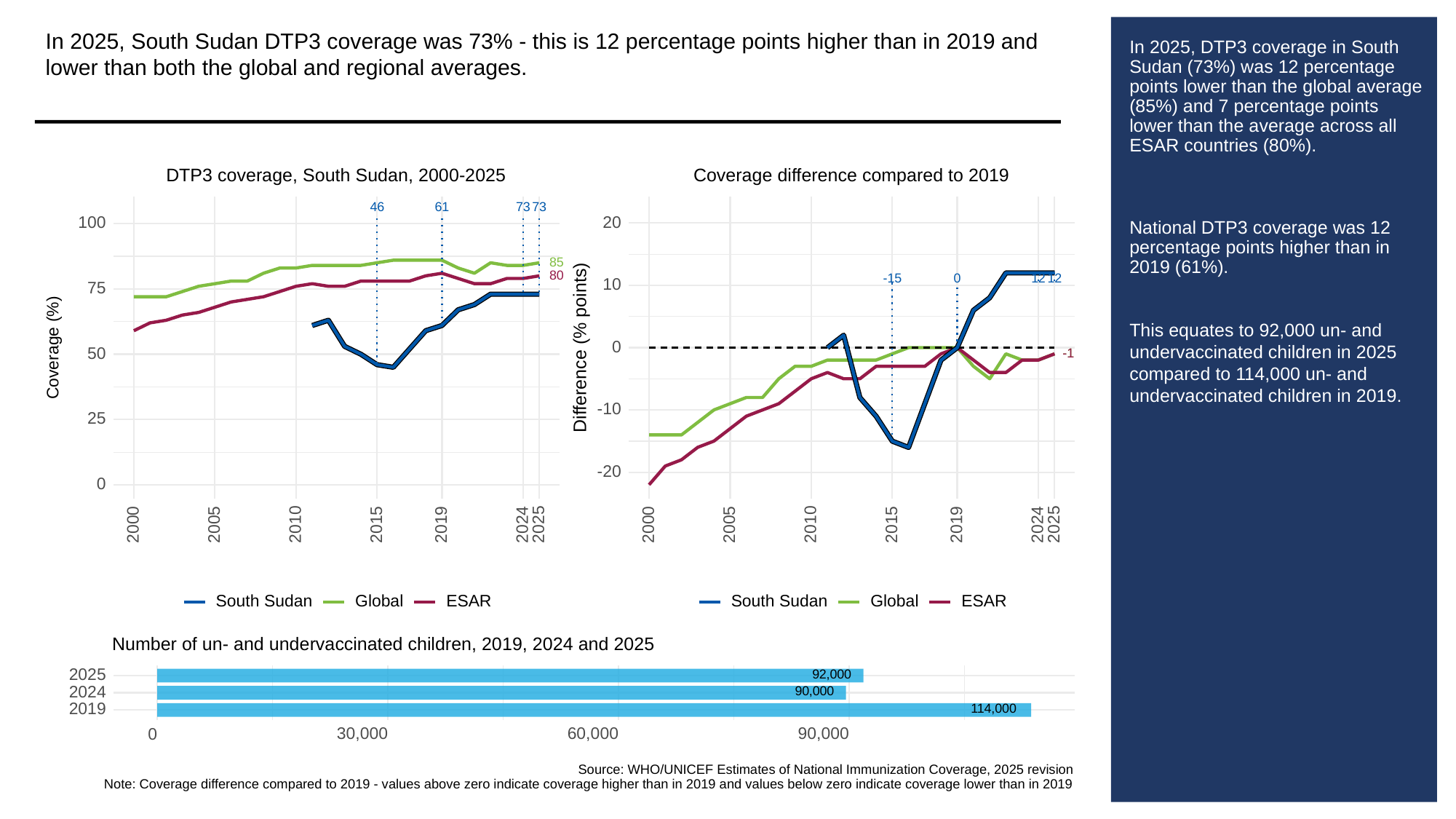

In 2025, South Sudan DTP3 coverage was 73% - this is 12 percentage points higher than in 2019 and lower than both the global and regional averages.
# In 2025, DTP3 coverage in South Sudan (73%) was 12 percentage points lower than the global average (85%) and 7 percentage points lower than the average across all ESAR countries (80%).

National DTP3 coverage was 12 percentage points higher than in 2019 (61%).

This equates to 92,000 un- and undervaccinated children in 2025 compared to 114,000 un- and undervaccinated children in 2019.

DTP3 coverage, South Sudan, 2000-2025
Coverage difference compared to 2019

73
73
46
61
20
100

85

80

-15
0
12
12
10

75

Difference (% points)
Coverage (%)
0

50
-1
-1

-10

25

-20

0

2000
2005
2010
2015
2019
2024
2025
2000
2005
2010
2015
2019
2024
2025
South Sudan
Global
ESAR
South Sudan
Global
ESAR

Number of un- and undervaccinated children, 2019, 2024 and 2025

92,000
2025

90,000
2024

114,000
2019

30,000
60,000
90,000
0
Source: WHO/UNICEF Estimates of National Immunization Coverage, 2025 revision
Note: Coverage difference compared to 2019 - values above zero indicate coverage higher than in 2019 and values below zero indicate coverage lower than in 2019